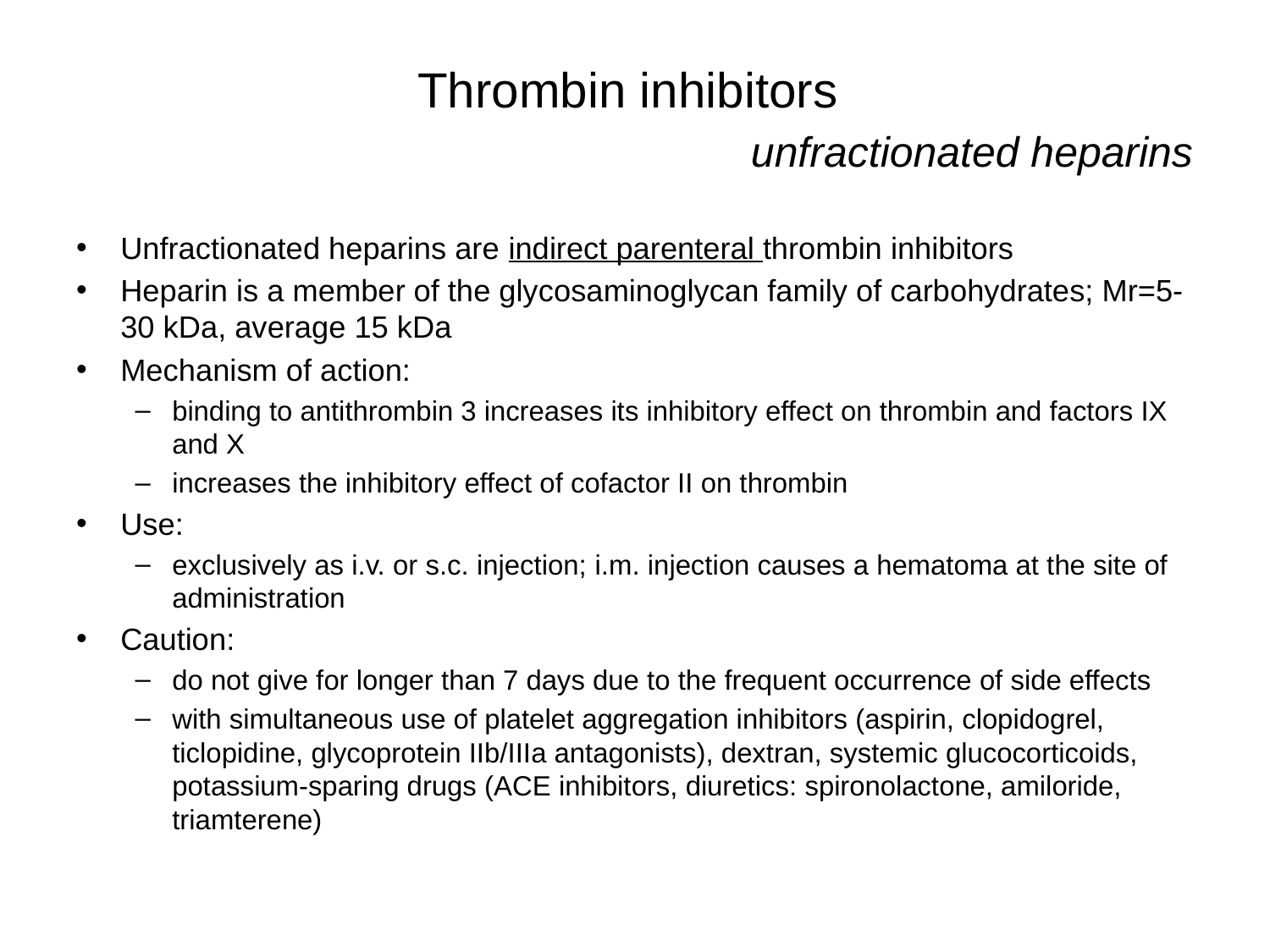

# Thrombin inhibitors unfractionated heparins
Unfractionated heparins are indirect parenteral thrombin inhibitors
Heparin is a member of the glycosaminoglycan family of carbohydrates; Mr=5-30 kDa, average 15 kDa
Mechanism of action:
binding to antithrombin 3 increases its inhibitory effect on thrombin and factors IX and X
increases the inhibitory effect of cofactor II on thrombin
Use:
exclusively as i.v. or s.c. injection; i.m. injection causes a hematoma at the site of administration
Caution:
do not give for longer than 7 days due to the frequent occurrence of side effects
with simultaneous use of platelet aggregation inhibitors (aspirin, clopidogrel, ticlopidine, glycoprotein IIb/IIIa antagonists), dextran, systemic glucocorticoids, potassium-sparing drugs (ACE inhibitors, diuretics: spironolactone, amiloride, triamterene)